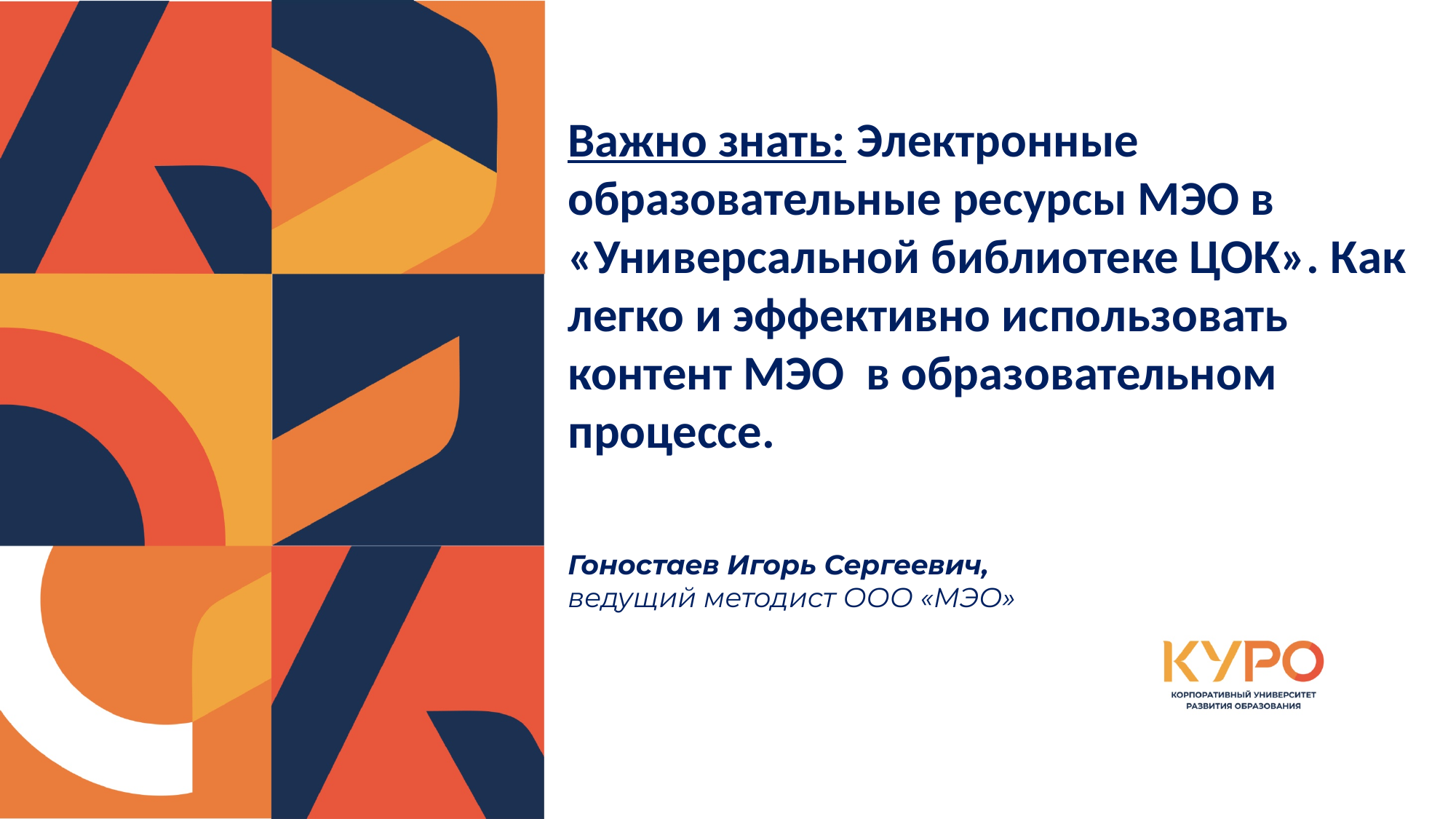

Важно знать: Электронные образовательные ресурсы МЭО в «Универсальной библиотеке ЦОК». Как легко и эффективно использовать контент МЭО  в образовательном процессе.
Гоностаев Игорь Сергеевич,
ведущий методист ООО «МЭО»